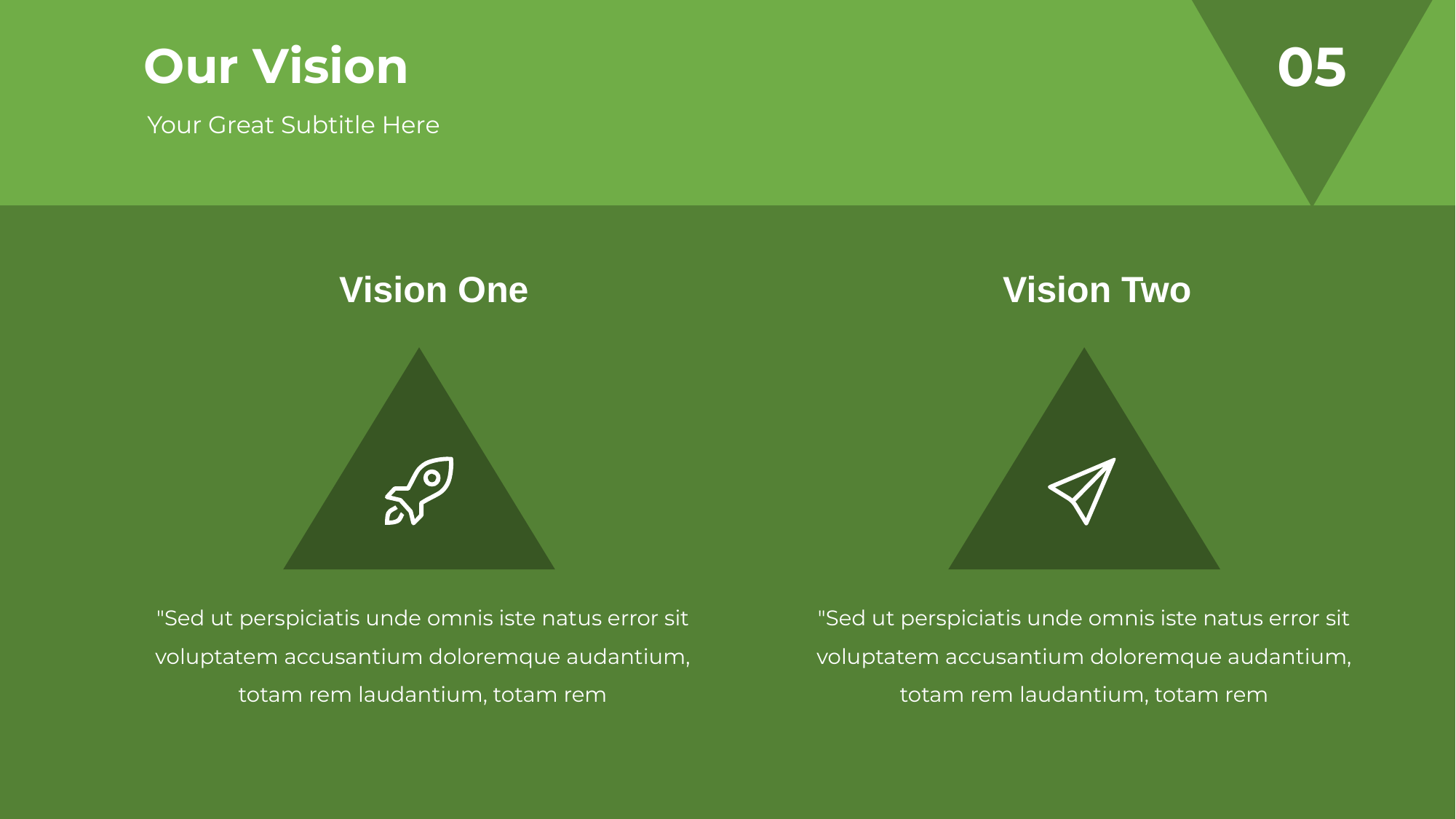

05
Our Vision
Your Great Subtitle Here
Vision One
Vision Two

"Sed ut perspiciatis unde omnis iste natus error sit voluptatem accusantium doloremque audantium, totam rem laudantium, totam rem
"Sed ut perspiciatis unde omnis iste natus error sit voluptatem accusantium doloremque audantium, totam rem laudantium, totam rem